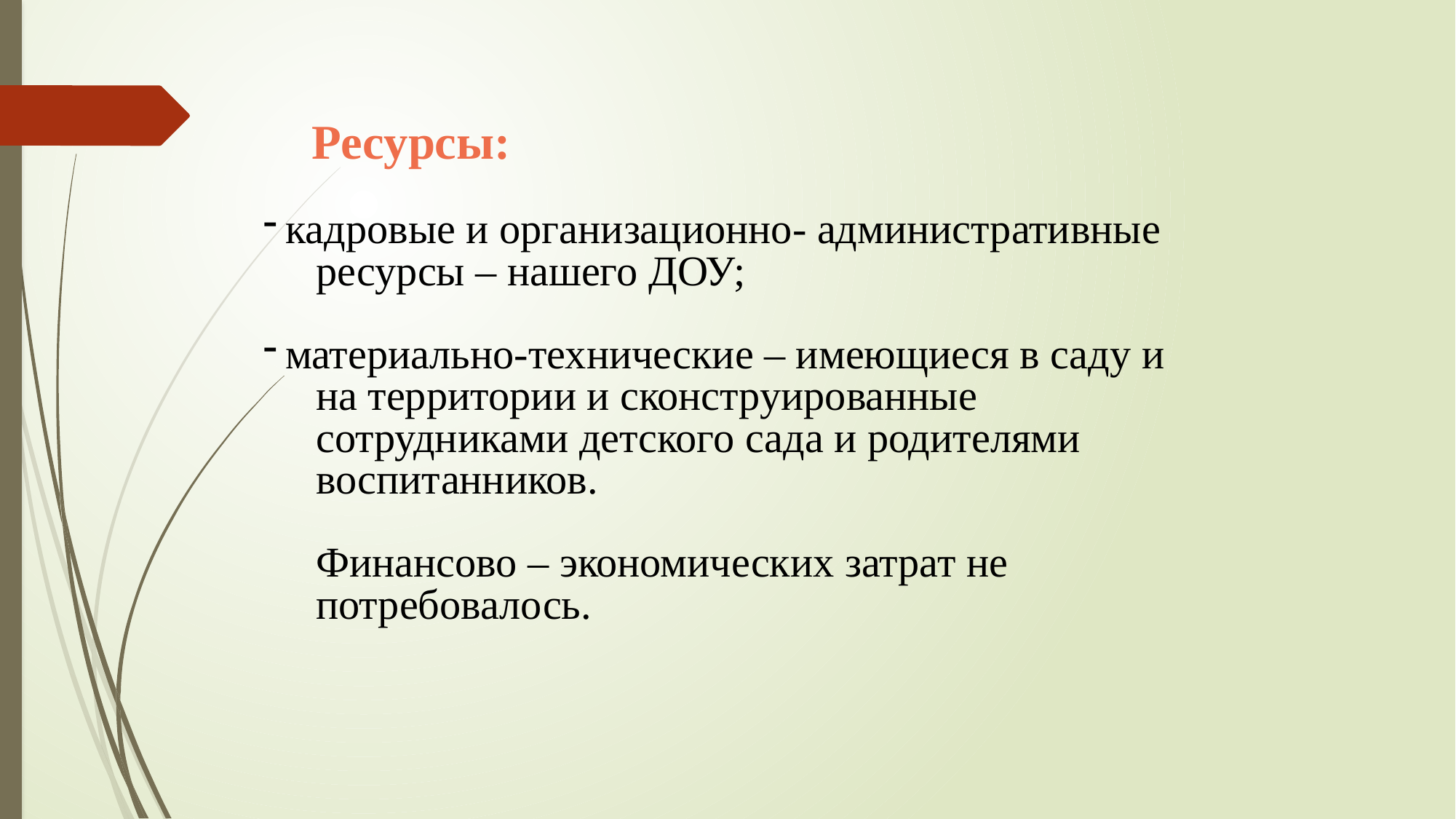

Ресурсы:

кадровые и организационно- административные
     ресурсы – нашего ДОУ;

материально-технические – имеющиеся в саду и
     на территории и сконструированные
     сотрудниками детского сада и родителями
     воспитанников.

     Финансово – экономических затрат не
     потребовалось.